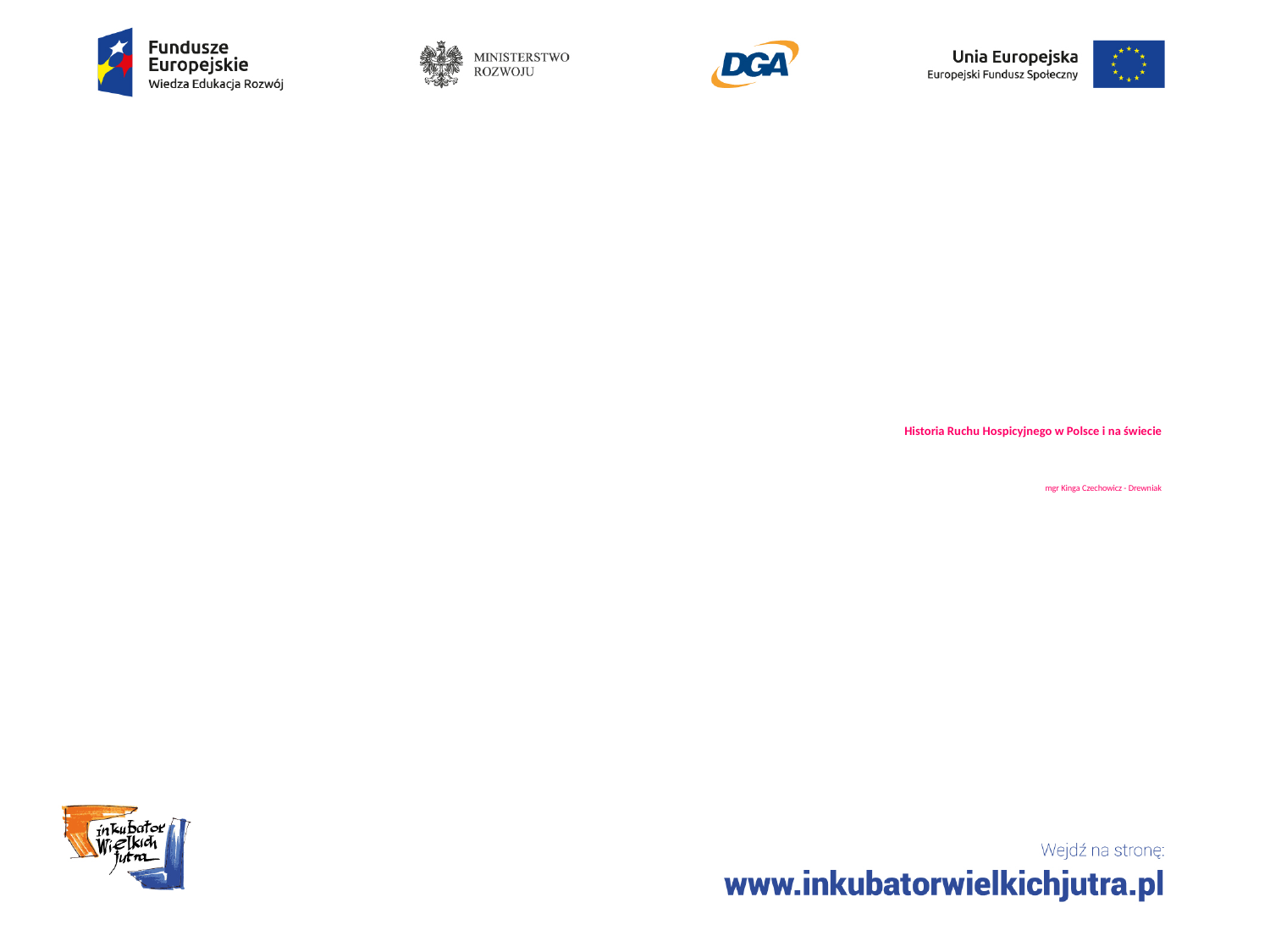

# Historia Ruchu Hospicyjnego w Polsce i na świecie mgr Kinga Czechowicz - Drewniak